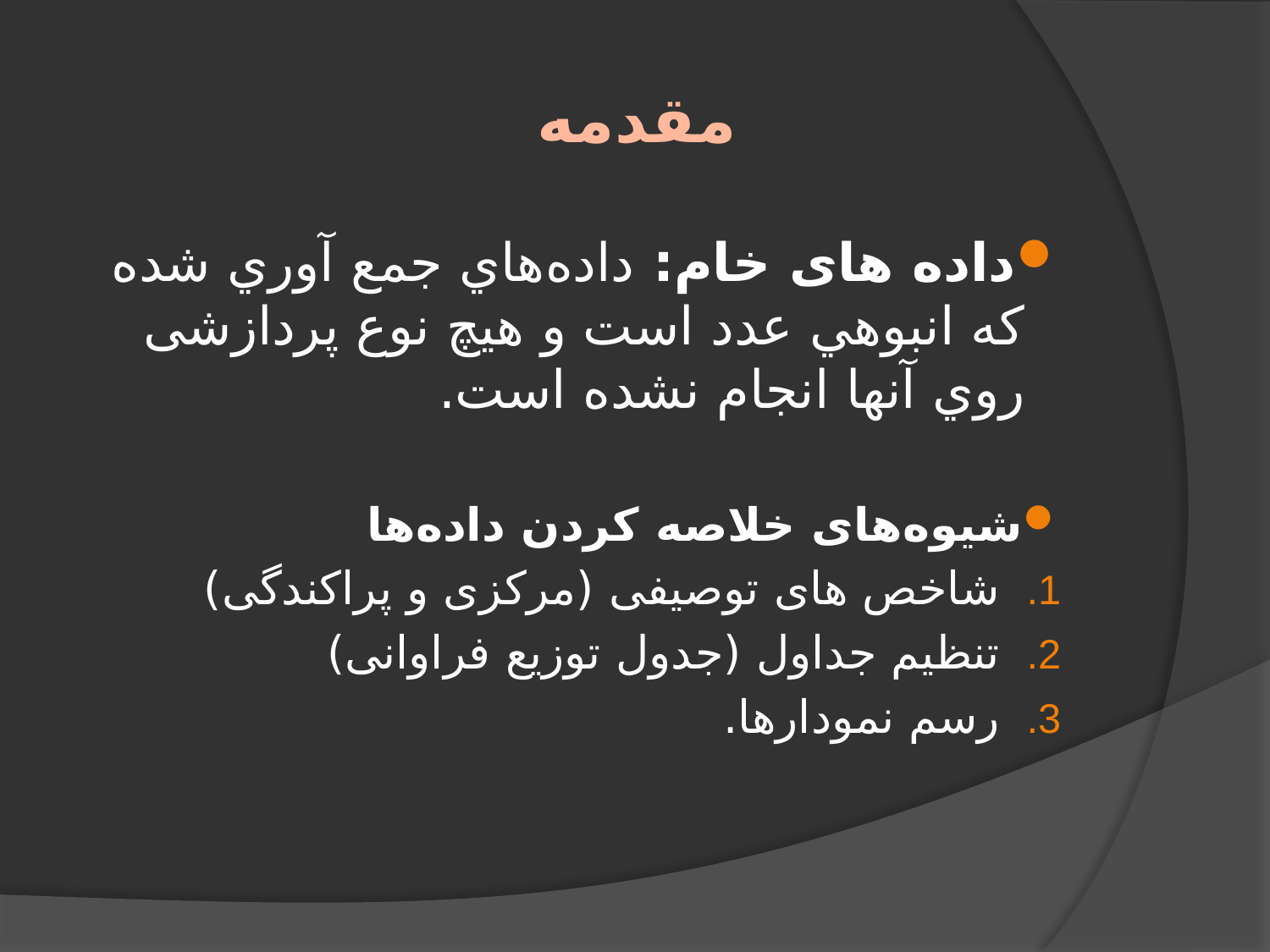

# مقدمه
داده های خام: داده‌هاي جمع آوري شده كه انبوهي عدد است و هيچ نوع پردازشی روي آنها انجام نشده است.

شیوه‌های خلاصه کردن داده‌ها
شاخص های توصیفی (مرکزی و پراکندگی)
تنظيم جداول (جدول توزیع فراوانی)
رسم نمودارها.